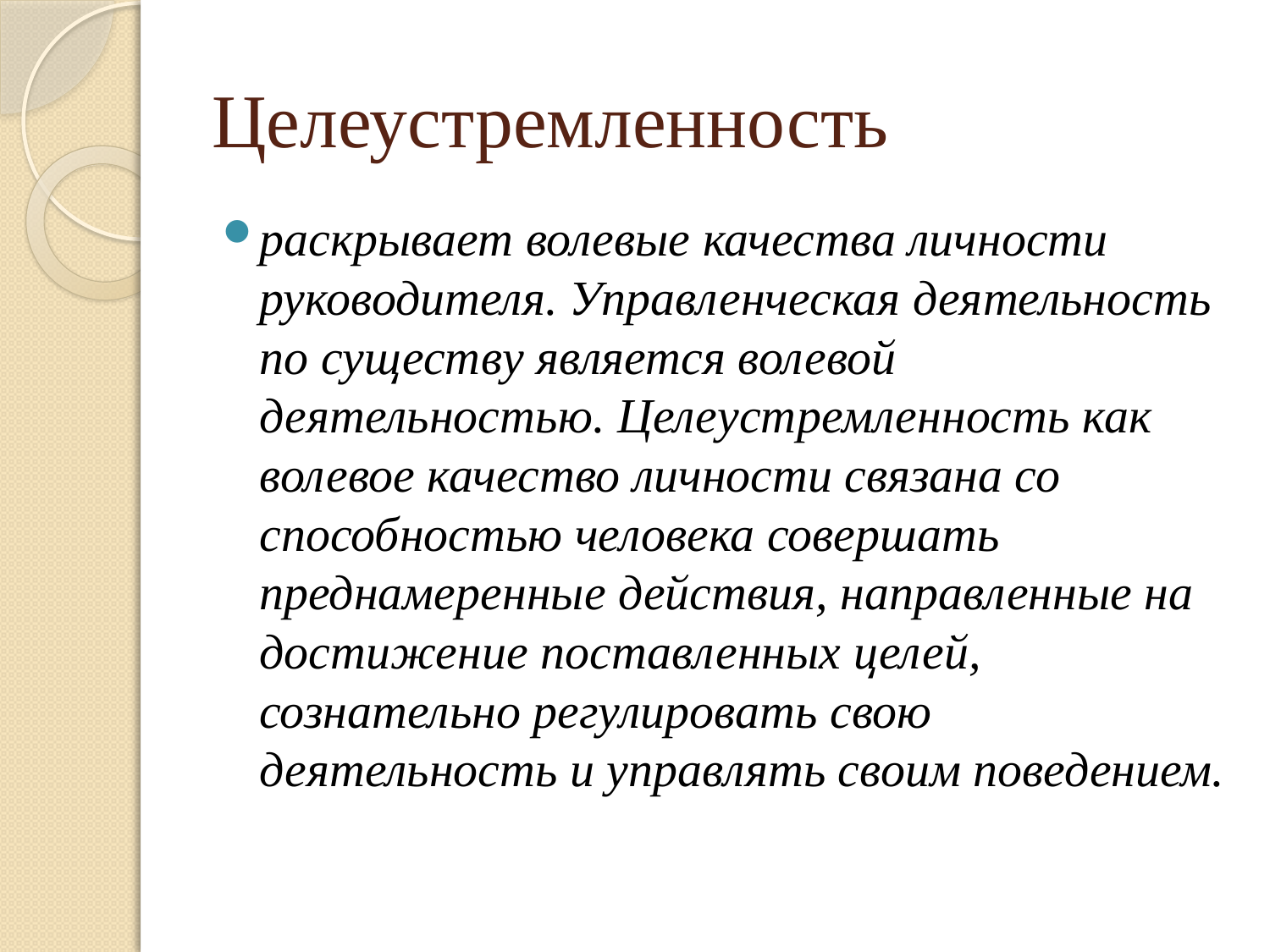

# Целеустремленность
раскрывает волевые качества личности руководителя. Управленческая деятельность по существу является волевой деятельностью. Целеустремленность как волевое качество личности связана со способностью человека совершать преднамеренные действия, направленные на достижение поставленных целей, сознательно регулировать свою деятельность и управлять своим поведением.